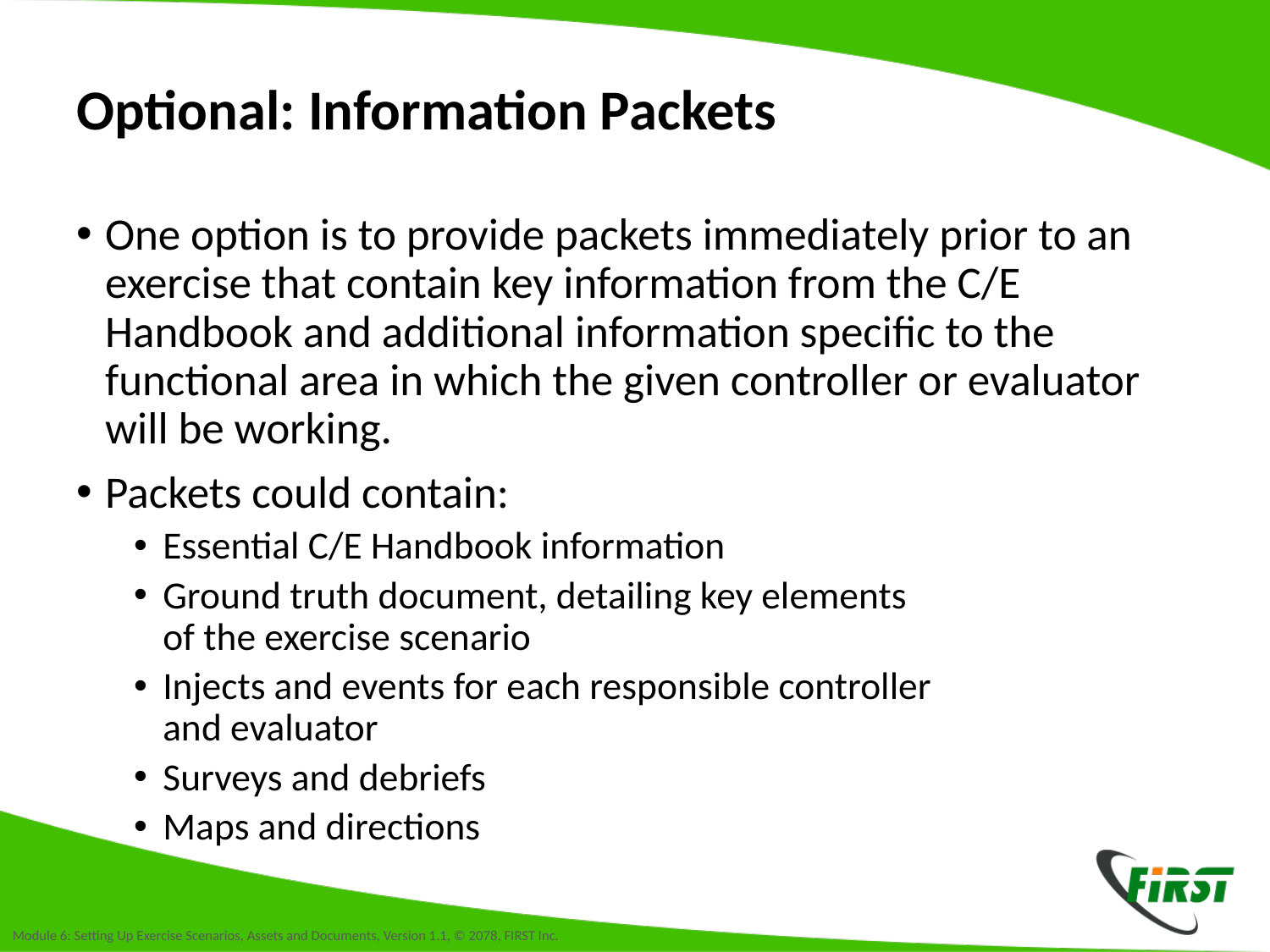

# Optional: Information Packets
One option is to provide packets immediately prior to an exercise that contain key information from the C/E Handbook and additional information specific to the functional area in which the given controller or evaluator will be working.
Packets could contain:
Essential C/E Handbook information
Ground truth document, detailing key elements
of the exercise scenario
Injects and events for each responsible controller
and evaluator
Surveys and debriefs
Maps and directions